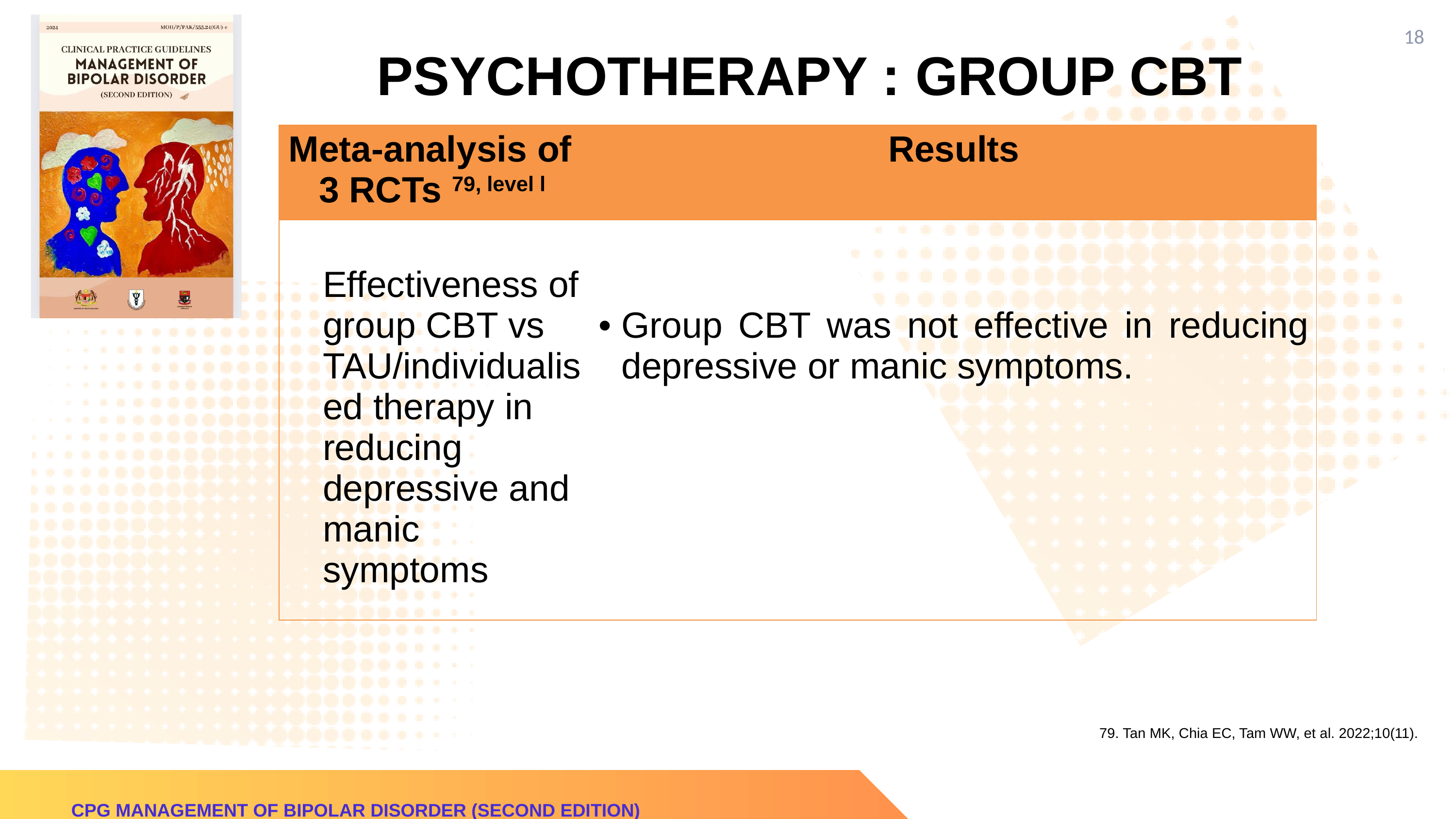

18
PSYCHOTHERAPY : GROUP CBT

| Meta-analysis of 3 RCTs 79, level l | Results |
| --- | --- |
| Effectiveness of group CBT vs TAU/individualised therapy in reducing depressive and manic symptoms | Group CBT was not effective in reducing depressive or manic symptoms. |

79. Tan MK, Chia EC, Tam WW, et al. 2022;10(11).

CPG MANAGEMENT OF BIPOLAR DISORDER (SECOND EDITION)